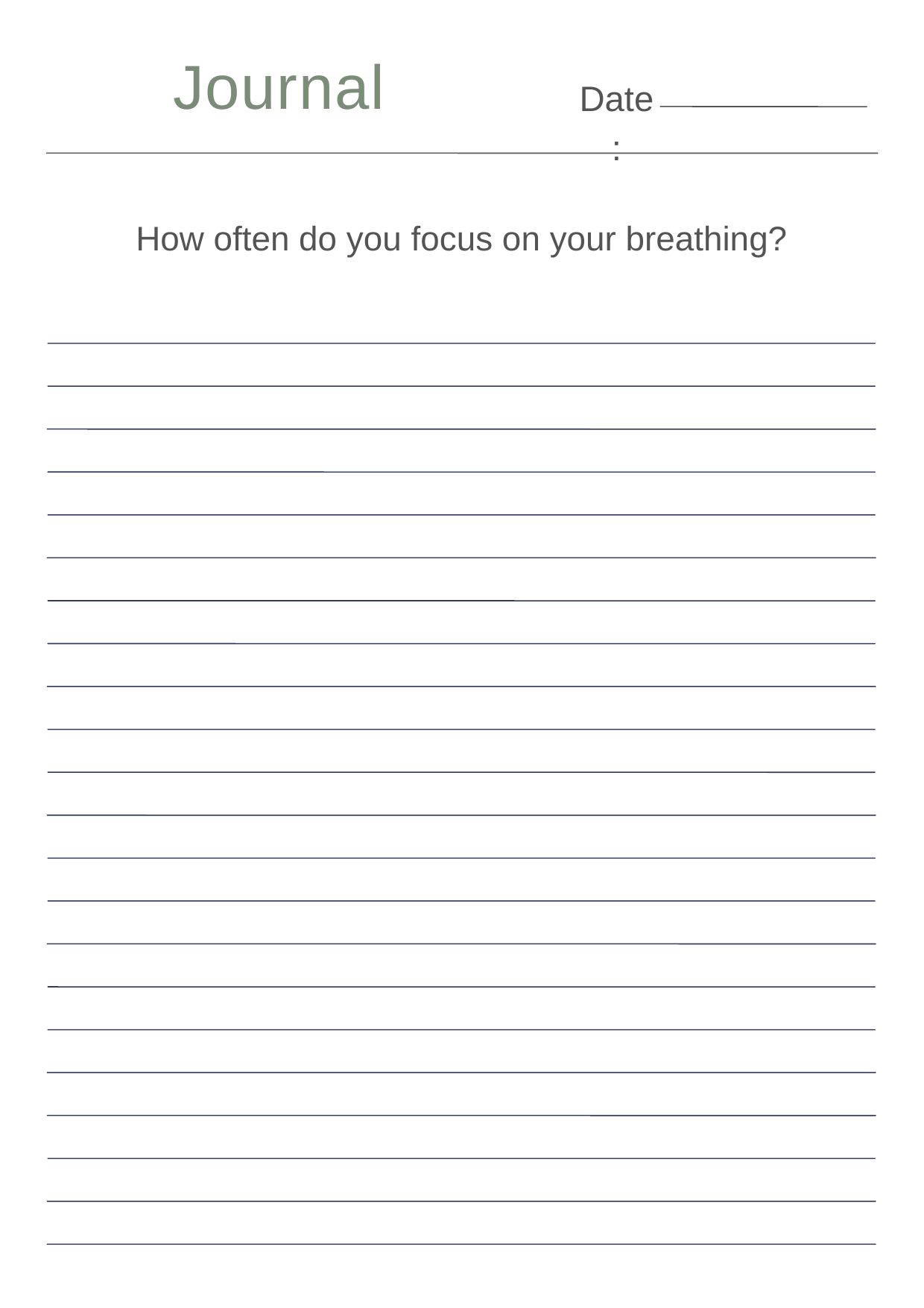

Journal
Date:

How often do you focus on your breathing?